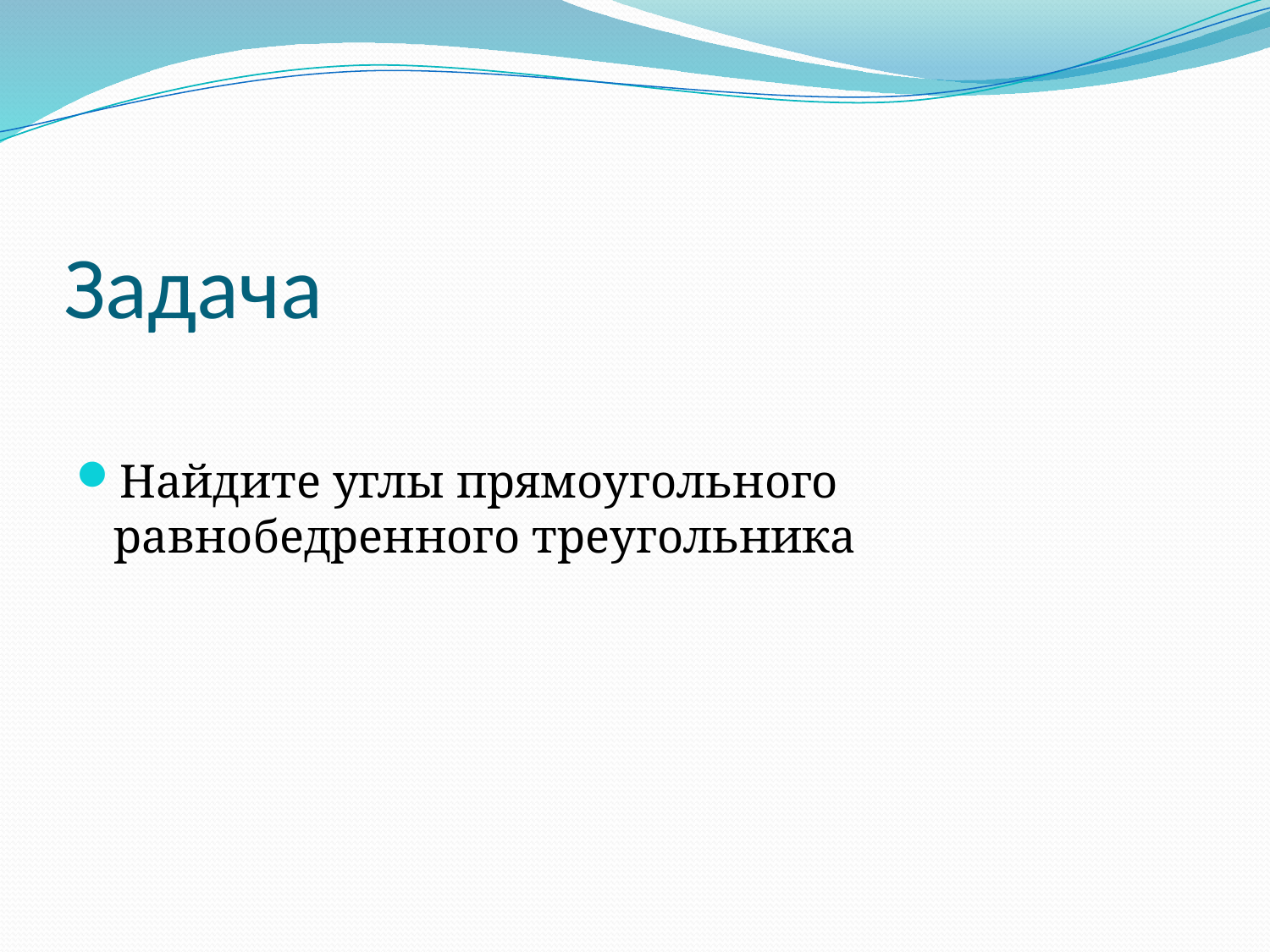

# Задача
Найдите углы прямоугольного равнобедренного треугольника